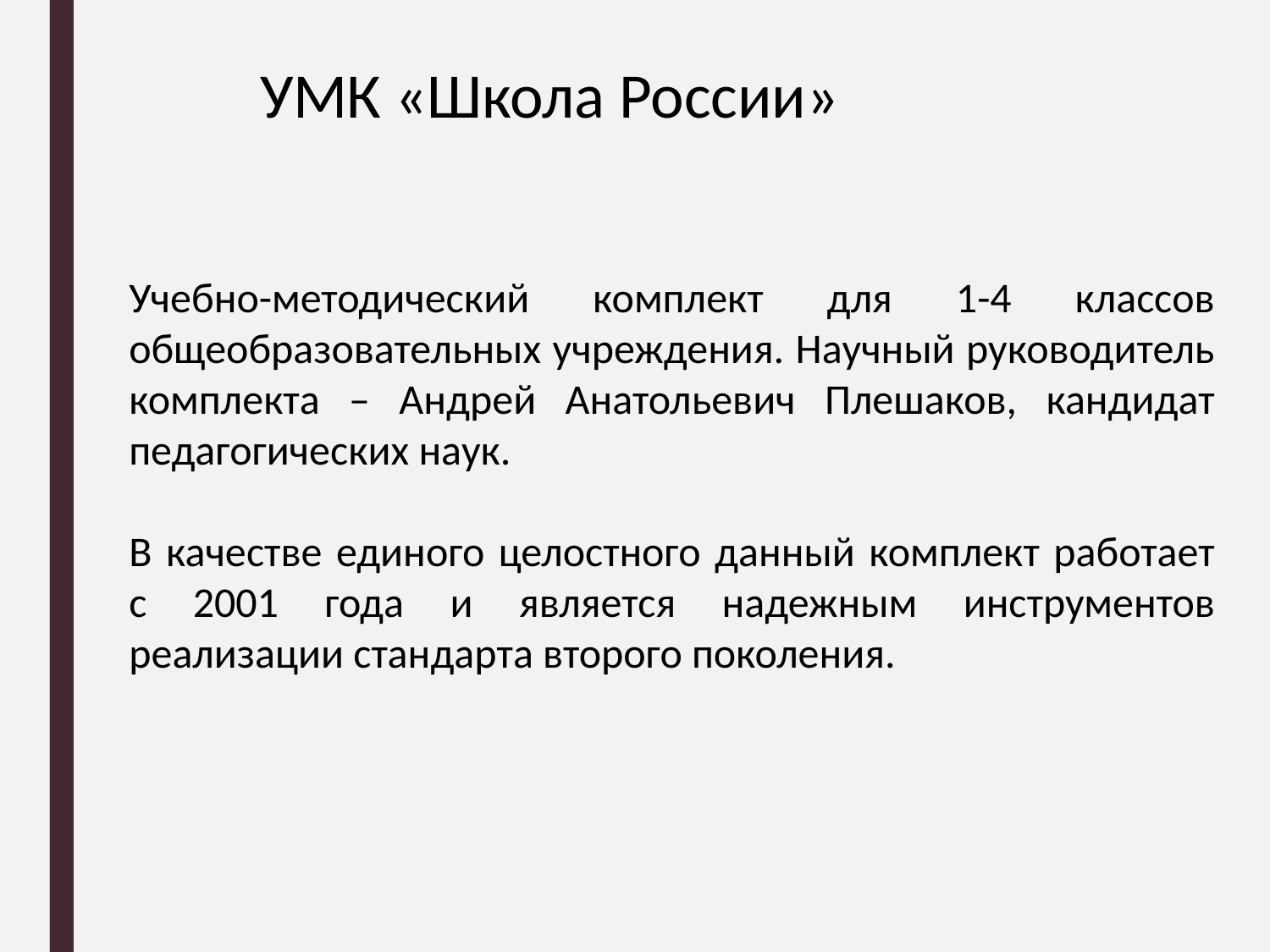

# УМК «Школа России»
Учебно-методический комплект для 1-4 классов общеобразовательных учреждения. Научный руководитель комплекта – Андрей Анатольевич Плешаков, кандидат педагогических наук.

В качестве единого целостного данный комплект работает с 2001 года и является надежным инструментов реализации стандарта второго поколения.